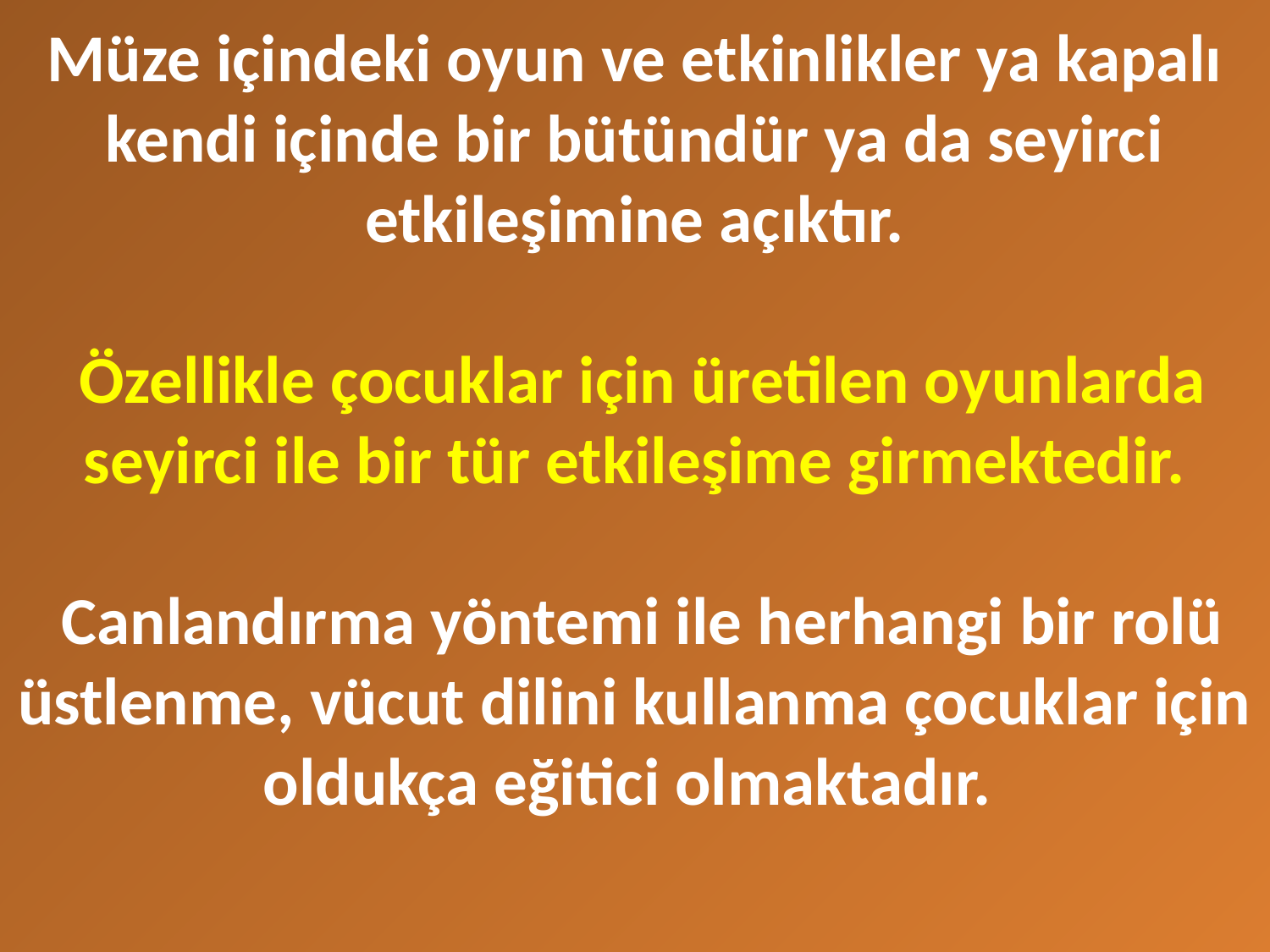

# Müze içindeki oyun ve etkinlikler ya kapalı kendi içinde bir bütündür ya da seyirci etkileşimine açıktır. Özellikle çocuklar için üretilen oyunlarda seyirci ile bir tür etkileşime girmektedir. Canlandırma yöntemi ile herhangi bir rolü üstlenme, vücut dilini kullanma çocuklar için oldukça eğitici olmaktadır.